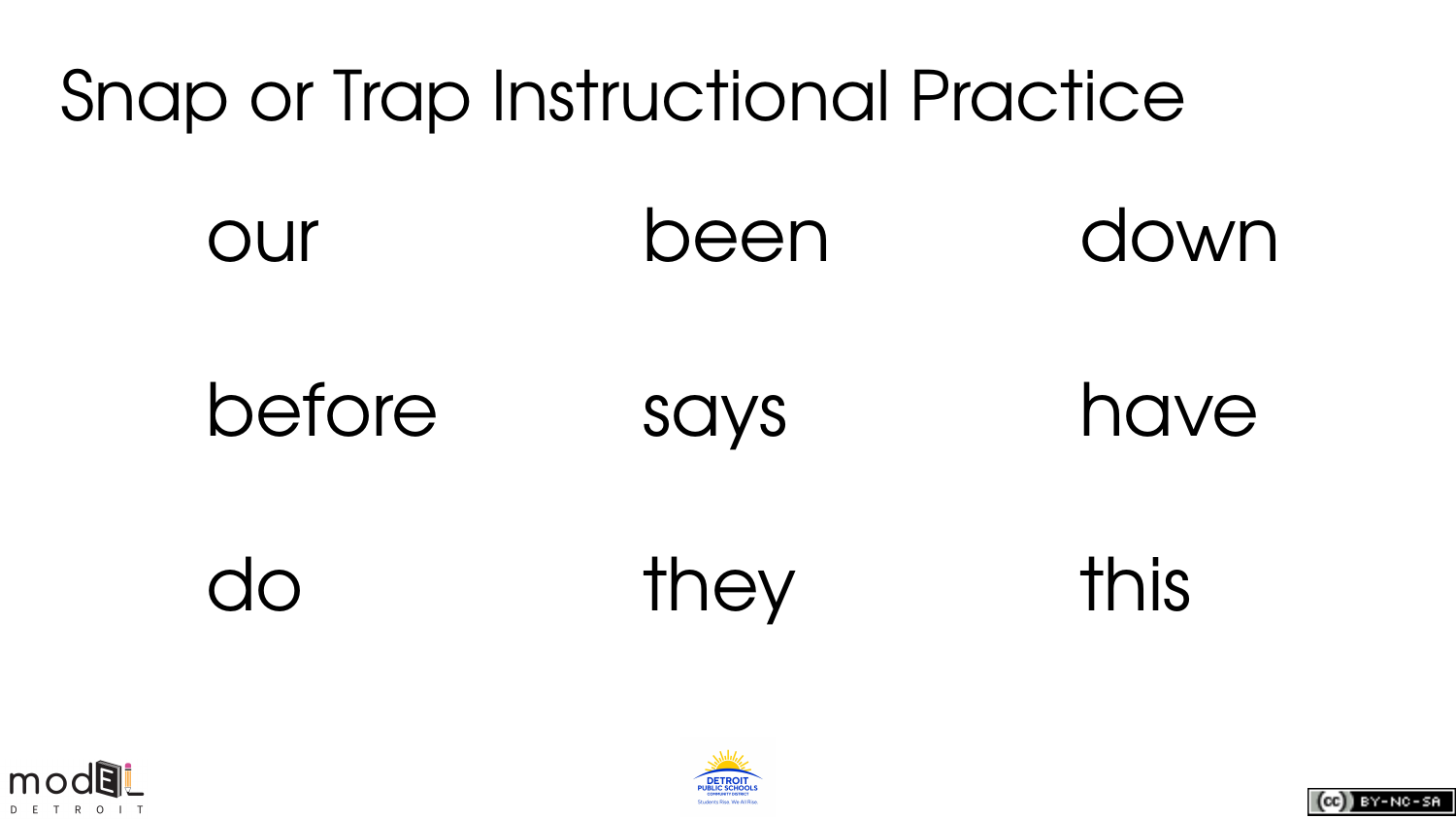

# Snap or Trap Instructional Practice
our			been		down

before		says			have

do			they		this